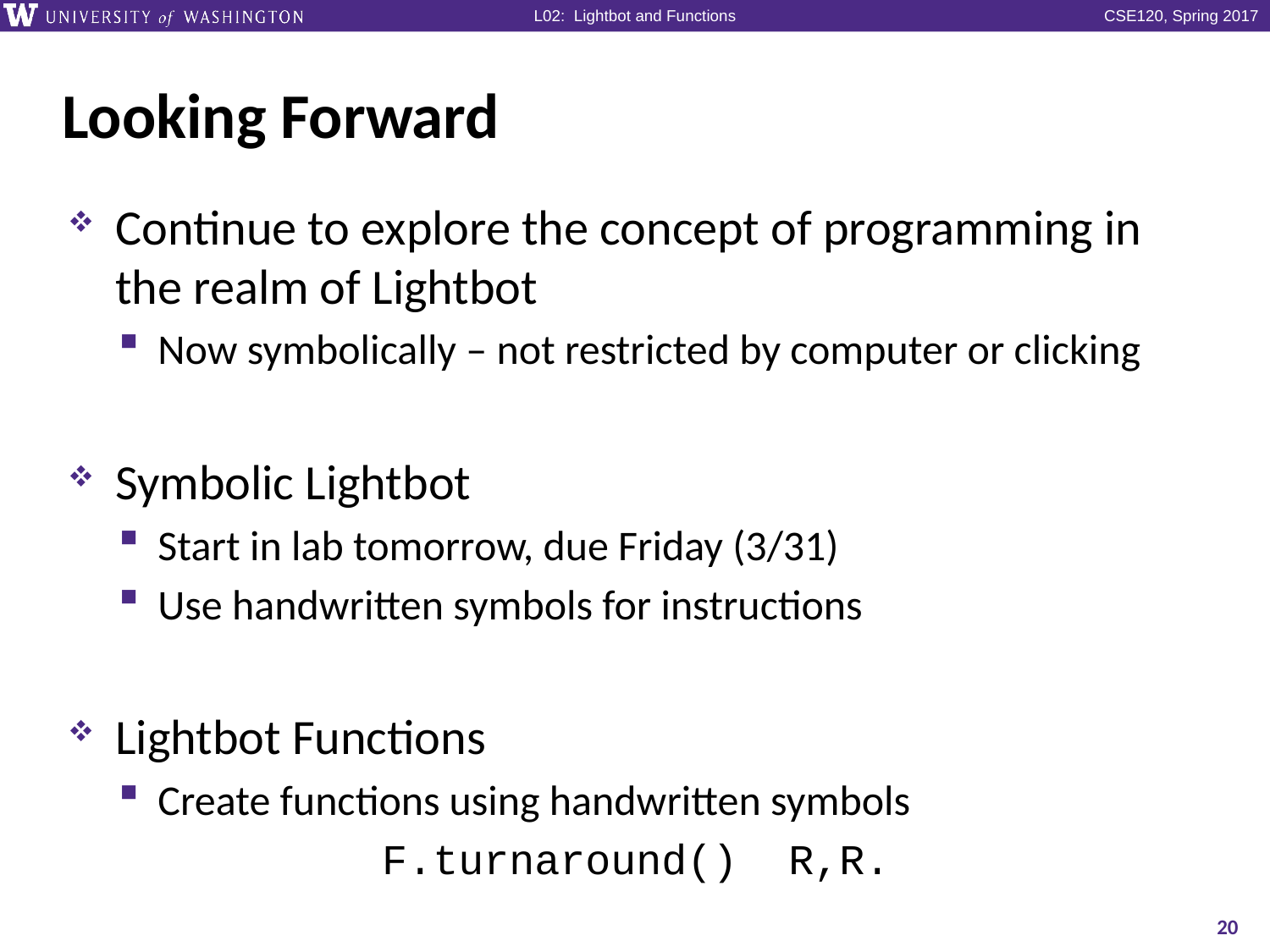

# Looking Forward
Continue to explore the concept of programming in the realm of Lightbot
Now symbolically – not restricted by computer or clicking

Symbolic Lightbot
Start in lab tomorrow, due Friday (3/31)
Use handwritten symbols for instructions

Lightbot Functions
Create functions using handwritten symbols
F.turnaround()  R,R.
20